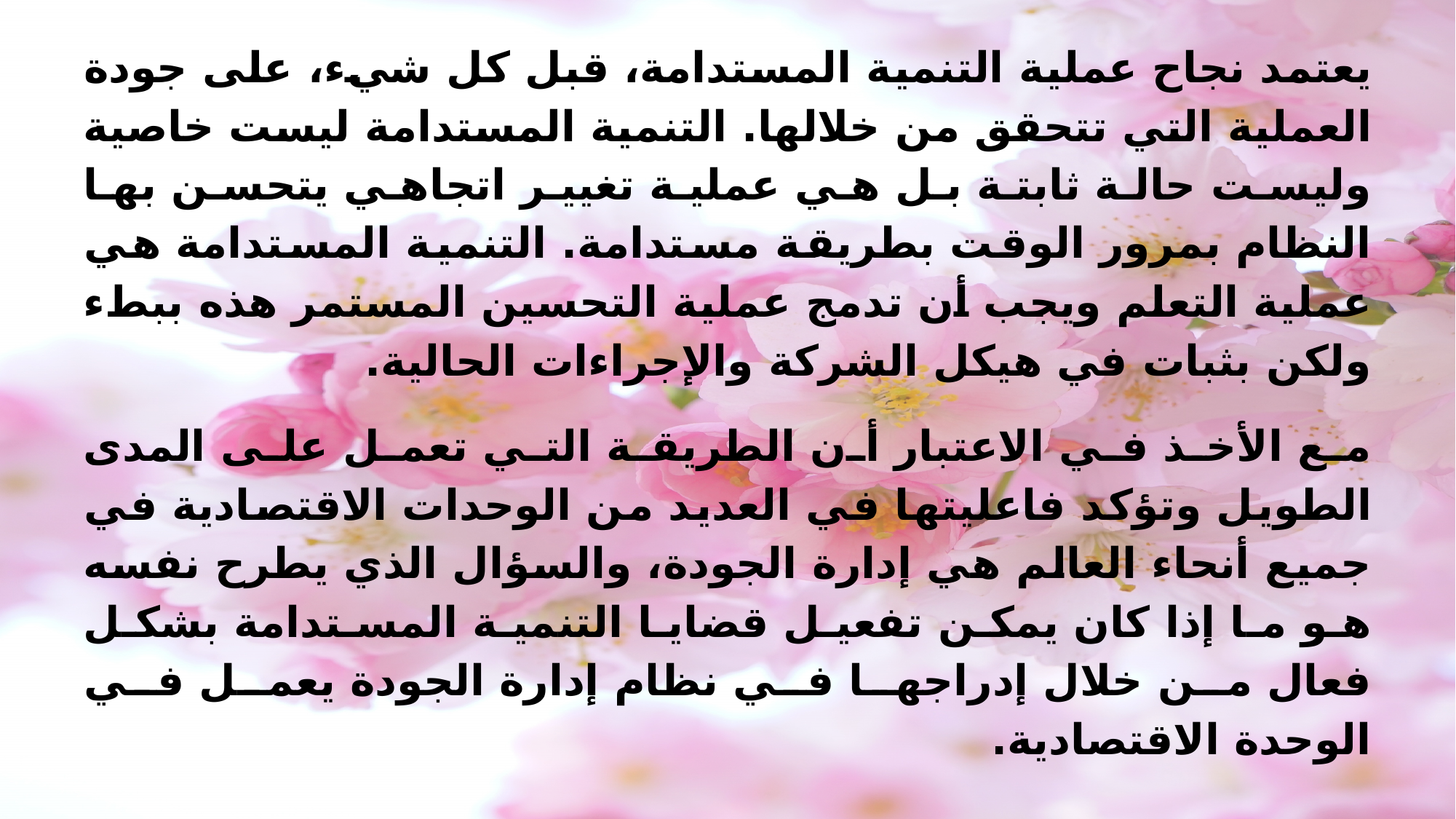

يعتمد نجاح عملية التنمية المستدامة، قبل كل شيء، على جودة العملية التي تتحقق من خلالها. التنمية المستدامة ليست خاصية وليست حالة ثابتة بل هي عملية تغيير اتجاهي يتحسن بها النظام بمرور الوقت بطريقة مستدامة. التنمية المستدامة هي عملية التعلم ويجب أن تدمج عملية التحسين المستمر هذه ببطء ولكن بثبات في هيكل الشركة والإجراءات الحالية.
مع الأخذ في الاعتبار أن الطريقة التي تعمل على المدى الطويل وتؤكد فاعليتها في العديد من الوحدات الاقتصادية في جميع أنحاء العالم هي إدارة الجودة، والسؤال الذي يطرح نفسه هو ما إذا كان يمكن تفعيل قضايا التنمية المستدامة بشكل فعال من خلال إدراجها في نظام إدارة الجودة يعمل في الوحدة الاقتصادية.
#